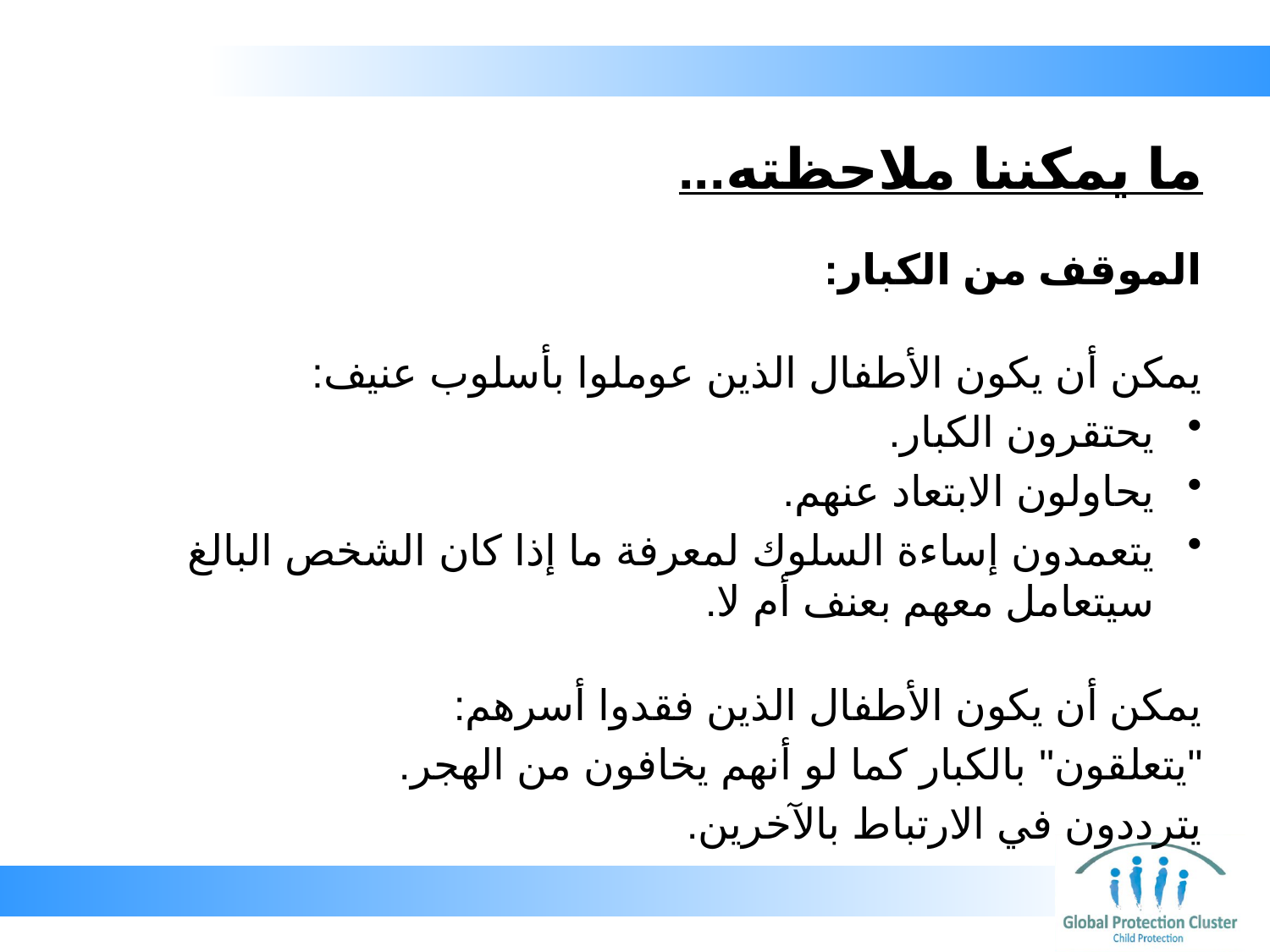

# ما يمكننا ملاحظته...
الموقف من الكبار:

يمكن أن يكون الأطفال الذين عوملوا بأسلوب عنيف:
يحتقرون الكبار.
يحاولون الابتعاد عنهم.
يتعمدون إساءة السلوك لمعرفة ما إذا كان الشخص البالغ سيتعامل معهم بعنف أم لا.

يمكن أن يكون الأطفال الذين فقدوا أسرهم:
"يتعلقون" بالكبار كما لو أنهم يخافون من الهجر.
يترددون في الارتباط بالآخرين.